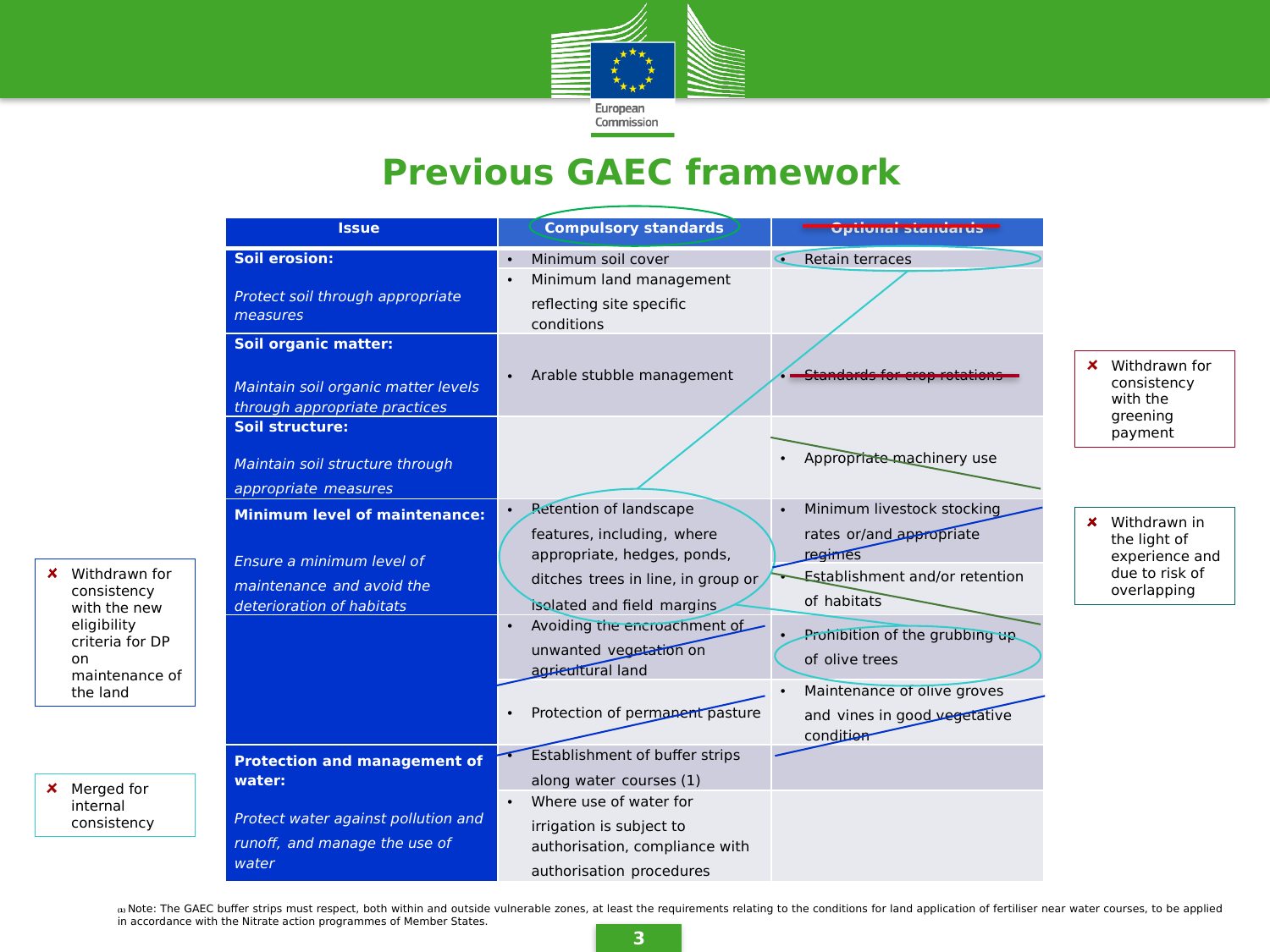

# Previous GAEC framework

| Issue | Compulsory standards | Optional standards |
| --- | --- | --- |
| Soil erosion:   Protect soil through appropriate measures | Minimum soil cover | Retain terraces |
|  | Minimum land management reflecting site specific conditions |  |
| Soil organic matter:   Maintain soil organic matter levels through appropriate practices | Arable stubble management | Standards for crop rotations |
| Soil structure:   Maintain soil structure through appropriate measures |  | Appropriate machinery use |
| Minimum level of maintenance:   Ensure a minimum level of maintenance and avoid the deterioration of habitats | Retention of landscape features, including, where appropriate, hedges, ponds, ditches trees in line, in group or isolated and field margins | Minimum livestock stocking rates or/and appropriate regimes |
|  |  | Establishment and/or retention of habitats |
|  | Avoiding the encroachment of unwanted vegetation on agricultural land | Prohibition of the grubbing up of olive trees |
|  | Protection of permanent pasture | Maintenance of olive groves and vines in good vegetative condition |
| Protection and management of water:   Protect water against pollution and runoff, and manage the use of water | Establishment of buffer strips along water courses (1) |  |
|  | Where use of water for irrigation is subject to authorisation, compliance with authorisation procedures |  |

Withdrawn for consistency with the greening payment

Withdrawn in the light of experience and due to risk of overlapping
Withdrawn for consistency with the new eligibility criteria for DP on maintenance of the land

Merged for internal consistency
(1) Note: The GAEC buffer strips must respect, both within and outside vulnerable zones, at least the requirements relating to the conditions for land application of fertiliser near water courses, to be applied in accordance with the Nitrate action programmes of Member States.
3